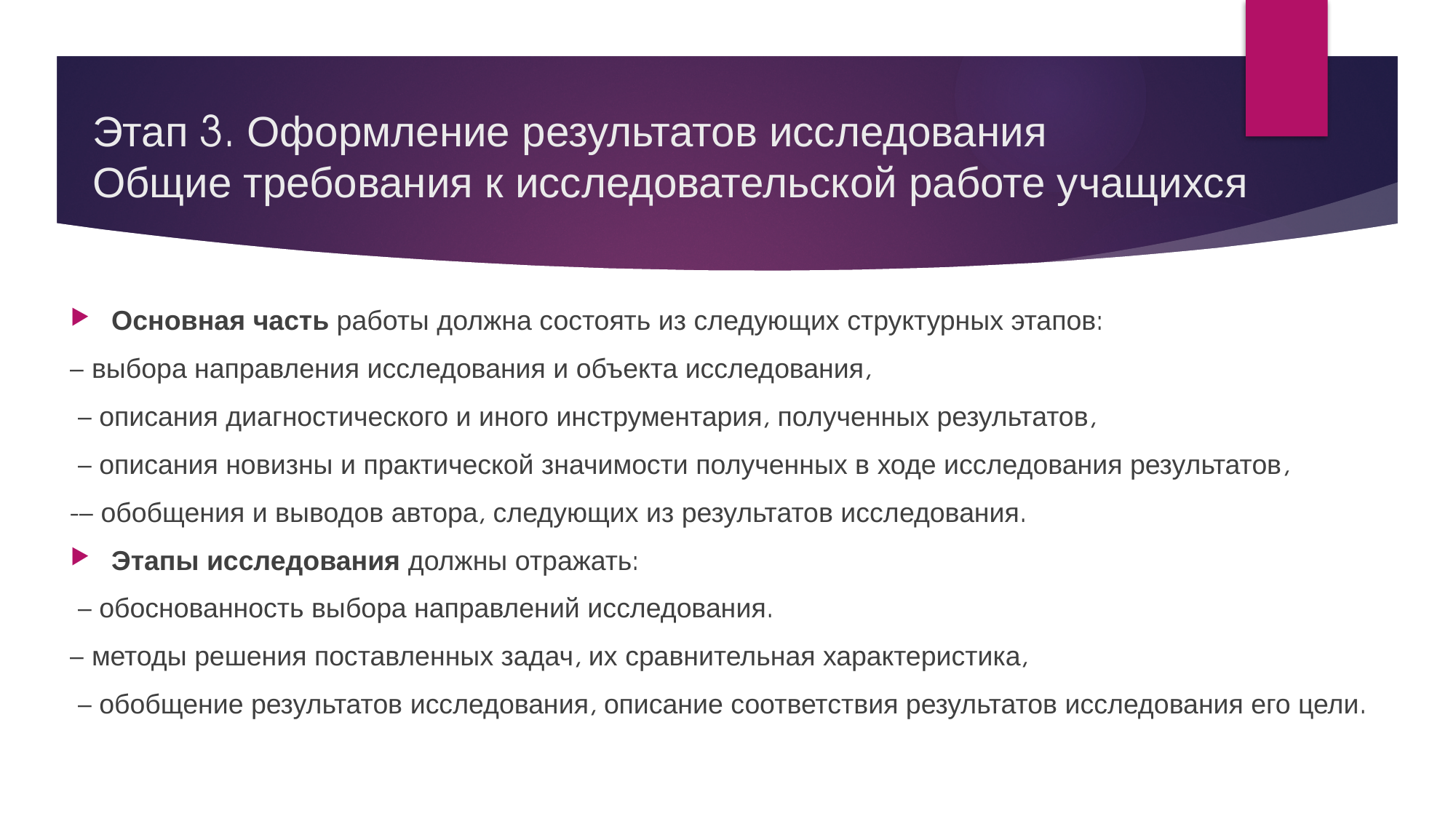

# Этап 3. Оформление результатов исследования Общие требования к исследовательской работе учащихся
Основная часть работы должна состоять из следующих структурных этапов:
– выбора направления исследования и объекта исследования,
 – описания диагностического и иного инструментария, полученных результатов,
 – описания новизны и практической значимости полученных в ходе исследования результатов,
-– обобщения и выводов автора, следующих из результатов исследования.
Этапы исследования должны отражать:
 – обоснованность выбора направлений исследования.
– методы решения поставленных задач, их сравнительная характеристика,
 – обобщение результатов исследования, описание соответствия результатов исследования его цели.